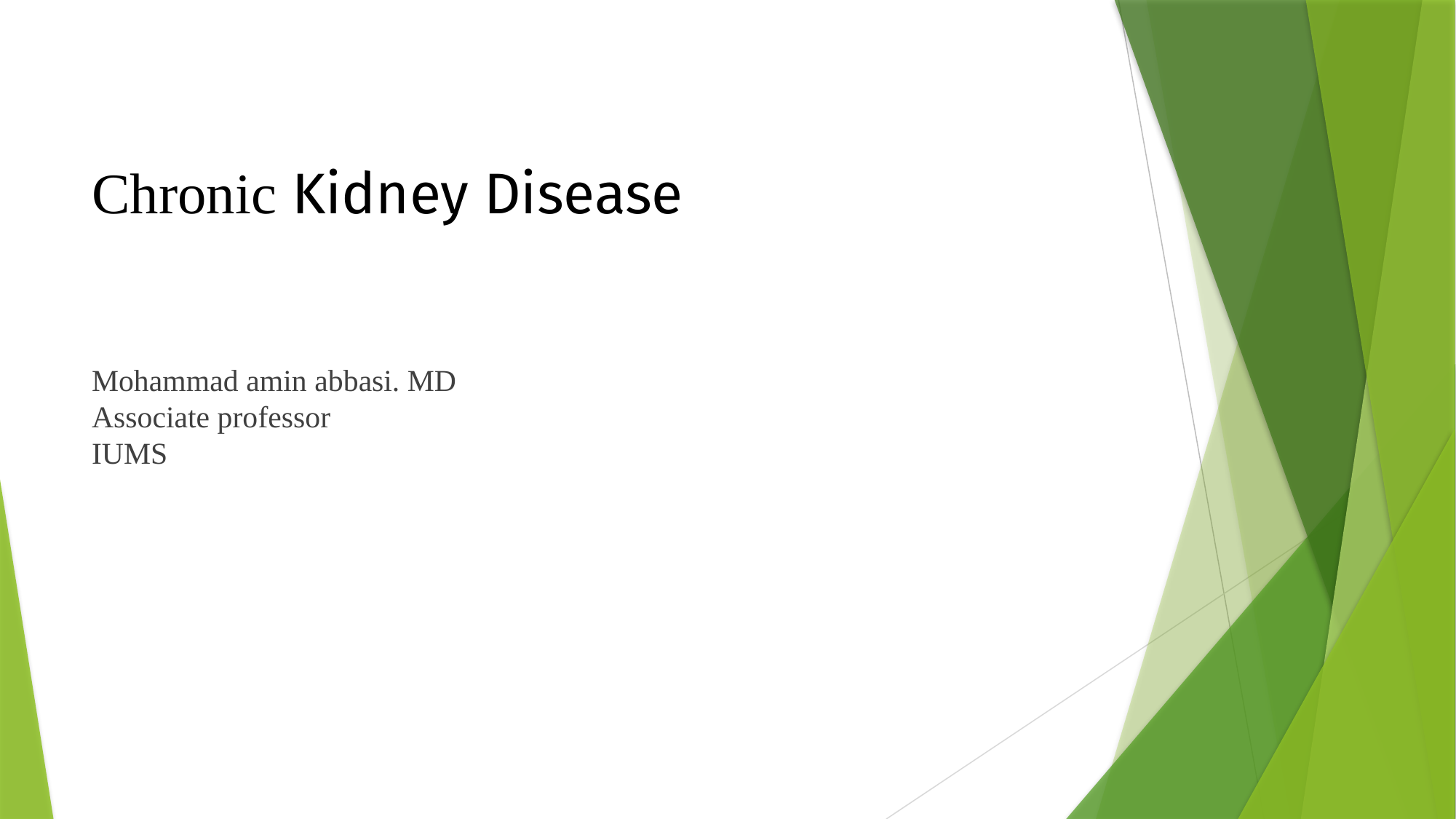

# Chronic Kidney Disease
Mohammad amin abbasi. MD
Associate professor
IUMS